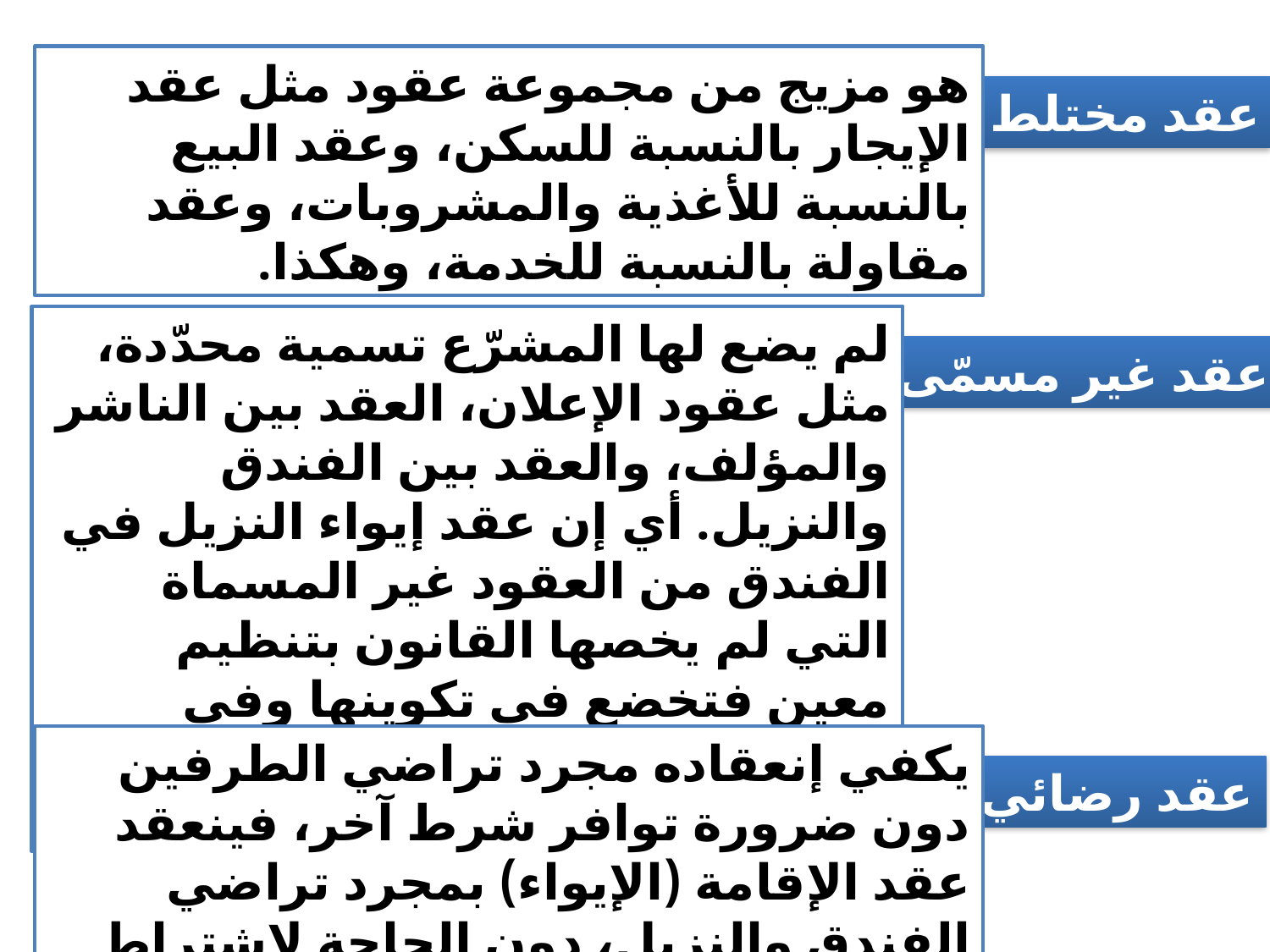

هو مزيج من مجموعة عقود مثل عقد الإيجار بالنسبة للسكن، وعقد البيع بالنسبة للأغذية والمشروبات، وعقد مقاولة بالنسبة للخدمة، وهكذا.
عقد مختلط :
لم يضع لها المشرّع تسمية محدّدة، مثل عقود الإعلان، العقد بين الناشر والمؤلف، والعقد بين الفندق والنزيل. أي إن عقد إيواء النزيل في الفندق من العقود غير المسماة التي لم يخصها القانون بتنظيم معين فتخضع في تكوينها وفي آثارها للقواعد العامة التي تنظم جميع العقود.
عقد غير مسمّى :
يكفي إنعقاده مجرد تراضي الطرفين دون ضرورة توافر شرط آخر، فينعقد عقد الإقامة (الإيواء) بمجرد تراضي الفندق والنزيل، دون الحاجة لاشتراط شرط معين.
عقد رضائي :